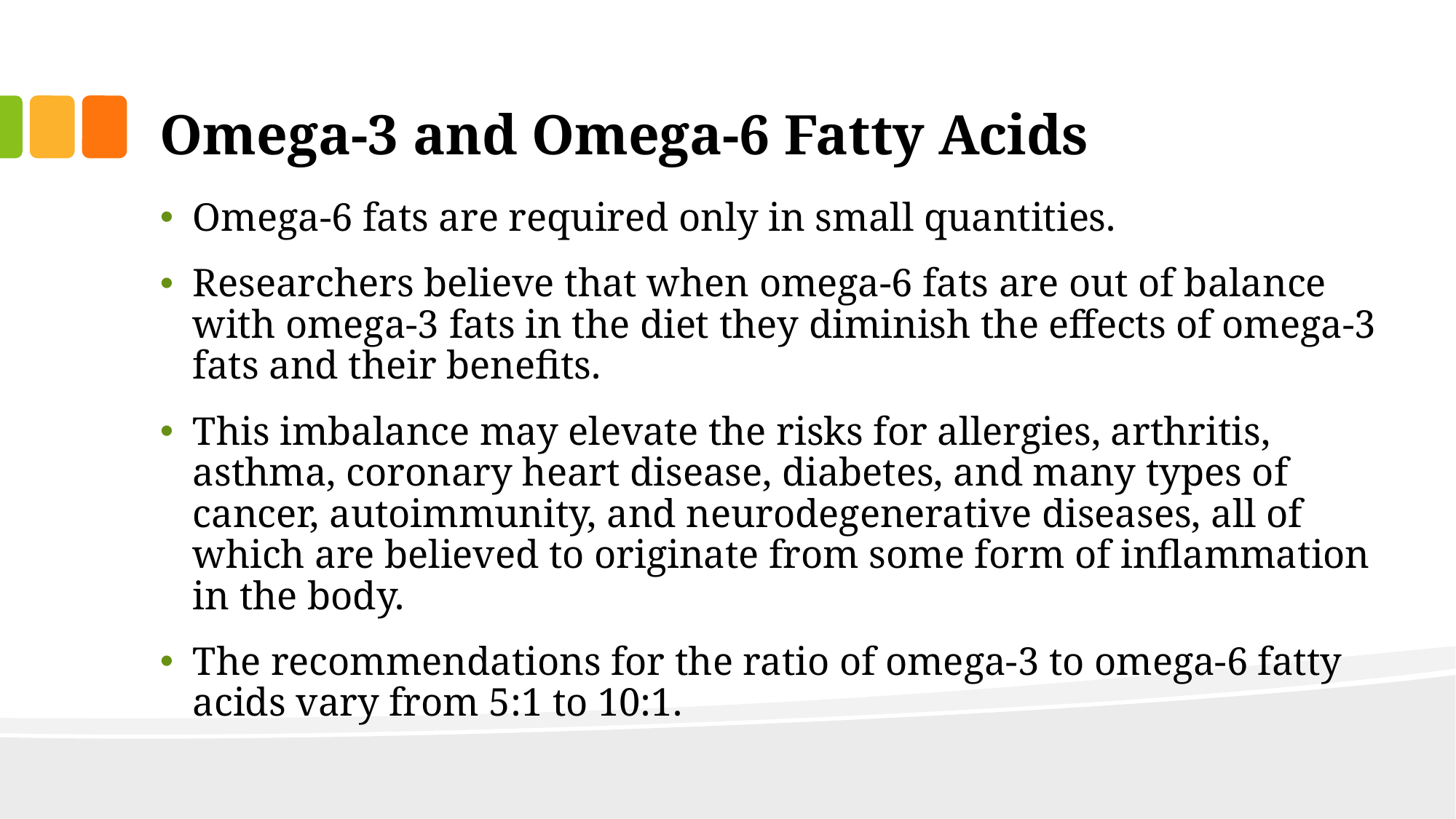

# Omega-3 and Omega-6 Fatty Acids
Omega-6 fats are required only in small quantities.
Researchers believe that when omega-6 fats are out of balance with omega-3 fats in the diet they diminish the effects of omega-3 fats and their benefits.
This imbalance may elevate the risks for allergies, arthritis, asthma, coronary heart disease, diabetes, and many types of cancer, autoimmunity, and neurodegenerative diseases, all of which are believed to originate from some form of inflammation in the body.
The recommendations for the ratio of omega-3 to omega-6 fatty acids vary from 5:1 to 10:1.